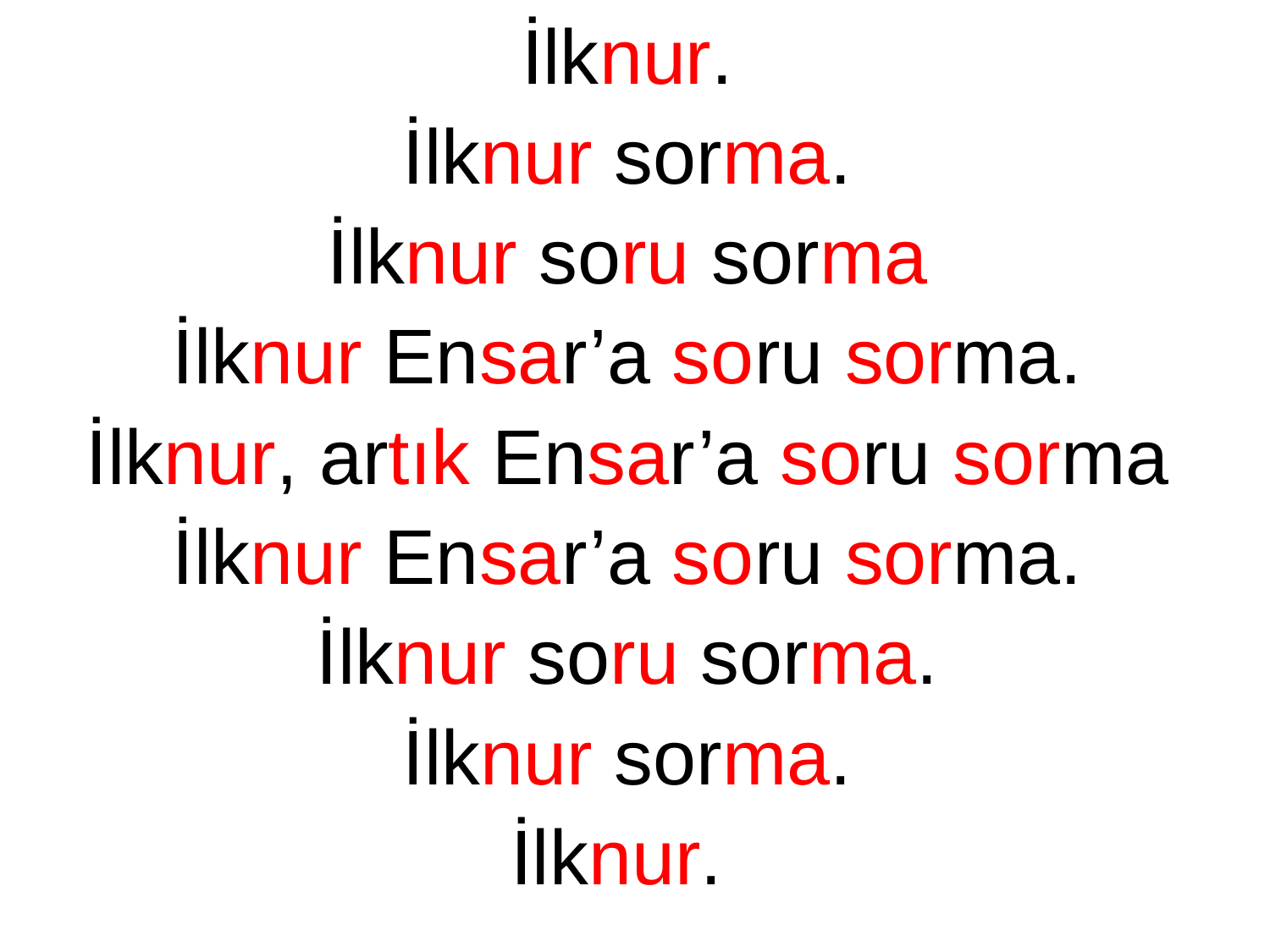

İlknur.
İlknur sorma.
İlknur soru sorma
İlknur Ensar’a soru sorma.
İlknur, artık Ensar’a soru sorma
İlknur Ensar’a soru sorma.
İlknur soru sorma.
İlknur sorma.
İlknur.